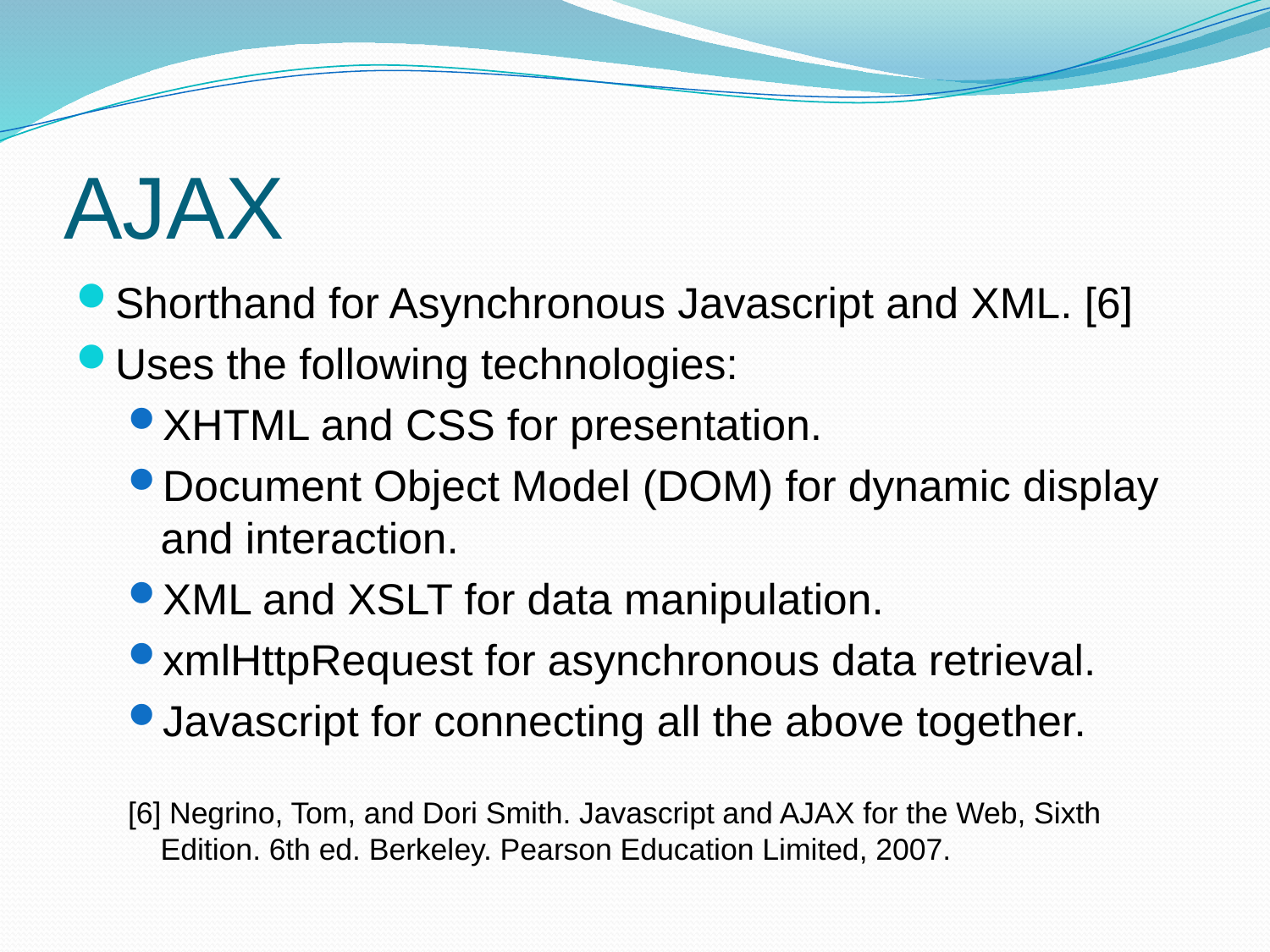

# AJAX
Shorthand for Asynchronous Javascript and XML. [6]
Uses the following technologies:
XHTML and CSS for presentation.
Document Object Model (DOM) for dynamic display and interaction.
XML and XSLT for data manipulation.
xmlHttpRequest for asynchronous data retrieval.
Javascript for connecting all the above together.

[6] Negrino, Tom, and Dori Smith. Javascript and AJAX for the Web, Sixth Edition. 6th ed. Berkeley. Pearson Education Limited, 2007.